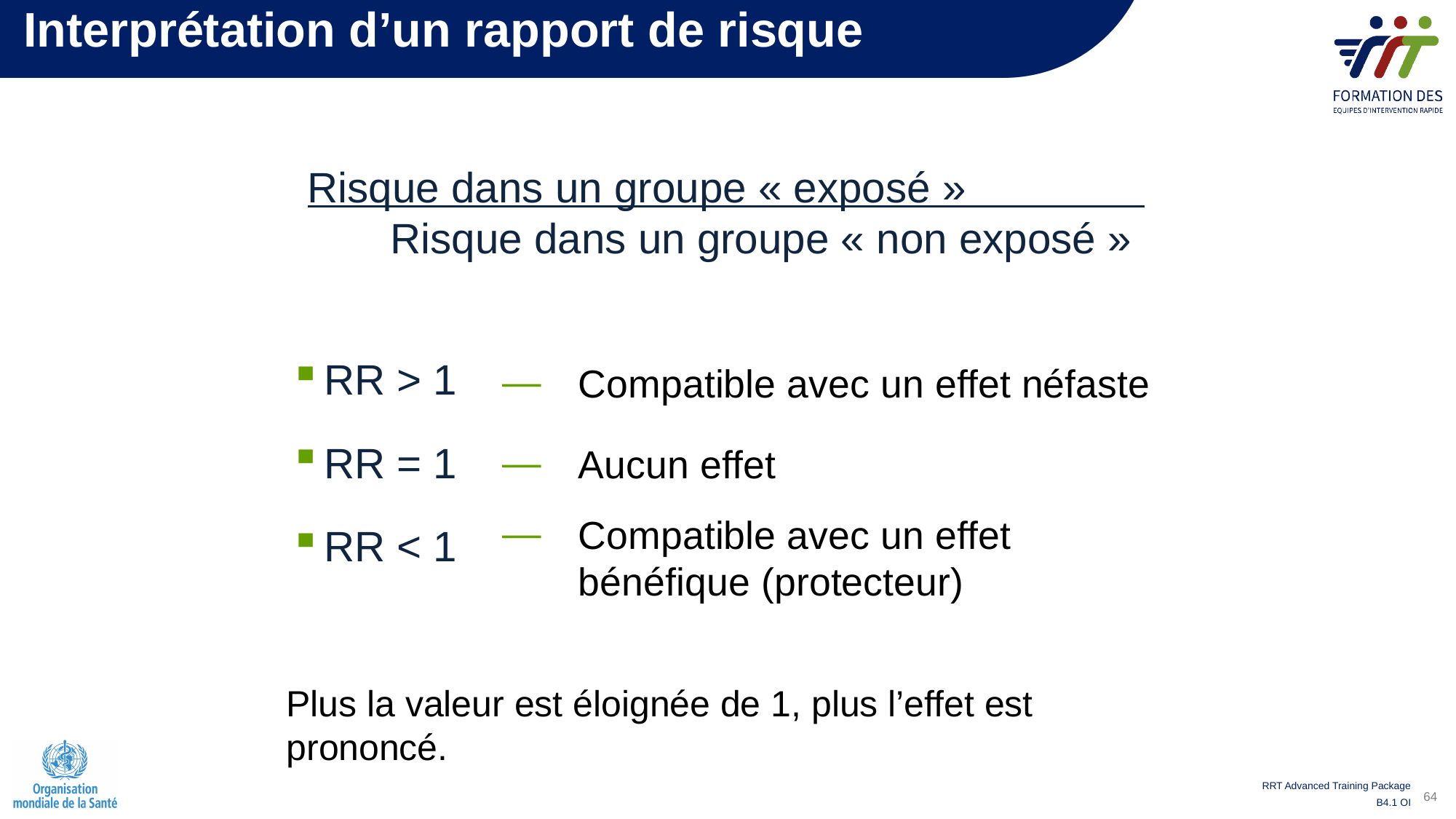

Interprétation d’un rapport de risque
Risque dans un groupe « exposé »
      Risque dans un groupe « non exposé »

RR > 1
RR = 1
RR < 1

Compatible avec un effet néfaste
Aucun effet
Compatible avec un effet bénéfique (protecteur)
Plus la valeur est éloignée de 1, plus l’effet est prononcé.